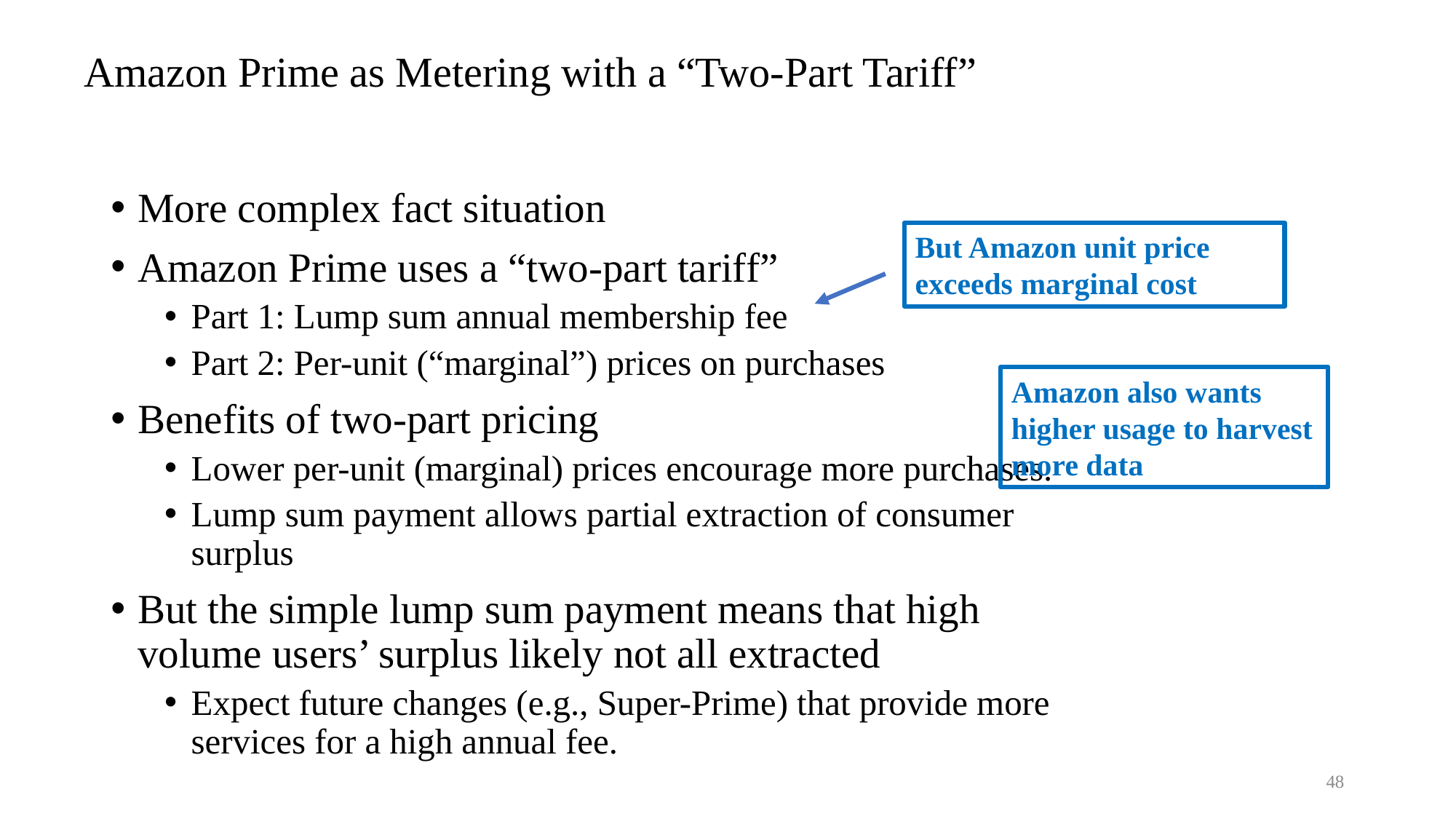

# Amazon Prime as Metering with a “Two-Part Tariff”
More complex fact situation
Amazon Prime uses a “two-part tariff”
Part 1: Lump sum annual membership fee
Part 2: Per-unit (“marginal”) prices on purchases
Benefits of two-part pricing
Lower per-unit (marginal) prices encourage more purchases.
Lump sum payment allows partial extraction of consumer surplus
But the simple lump sum payment means that high volume users’ surplus likely not all extracted
Expect future changes (e.g., Super-Prime) that provide more services for a high annual fee.
But Amazon unit price exceeds marginal cost
Amazon also wants higher usage to harvest more data
48